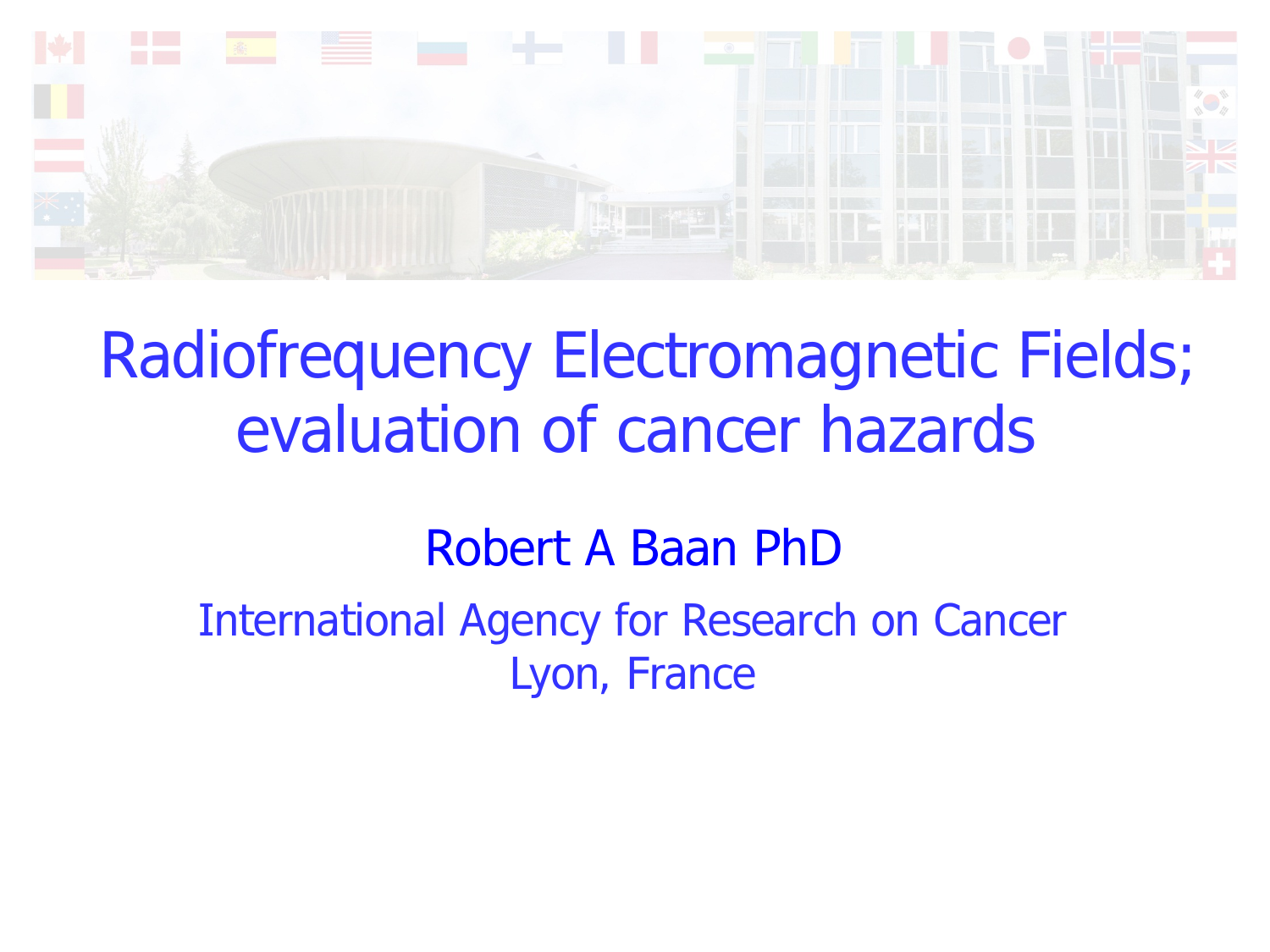

# Radiofrequency Electromagnetic Fields; evaluation of cancer hazards
Robert A Baan PhD